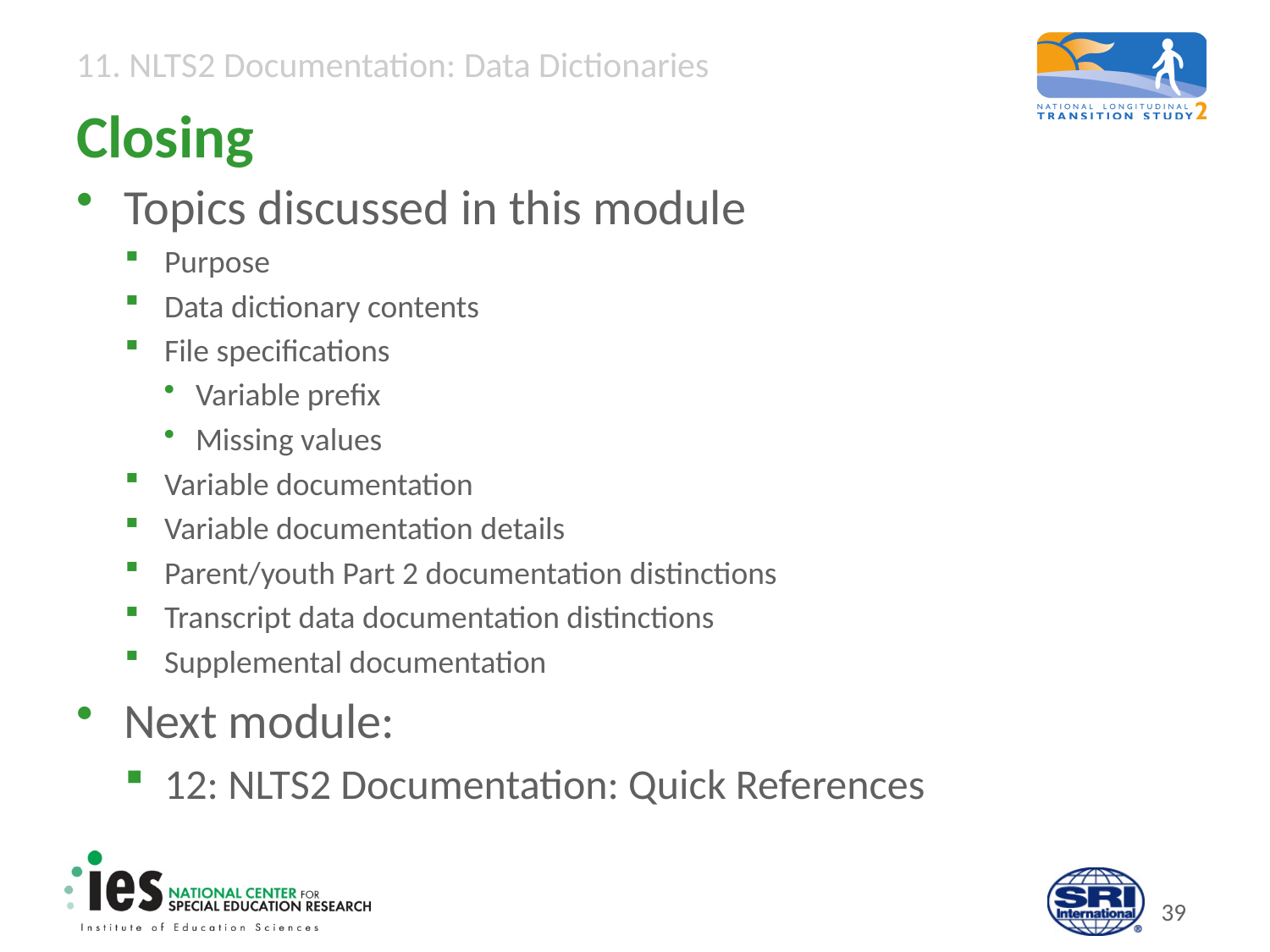

# Closing
Topics discussed in this module
Purpose
Data dictionary contents
File specifications
Variable prefix
Missing values
Variable documentation
Variable documentation details
Parent/youth Part 2 documentation distinctions
Transcript data documentation distinctions
Supplemental documentation
Next module:
12: NLTS2 Documentation: Quick References

39